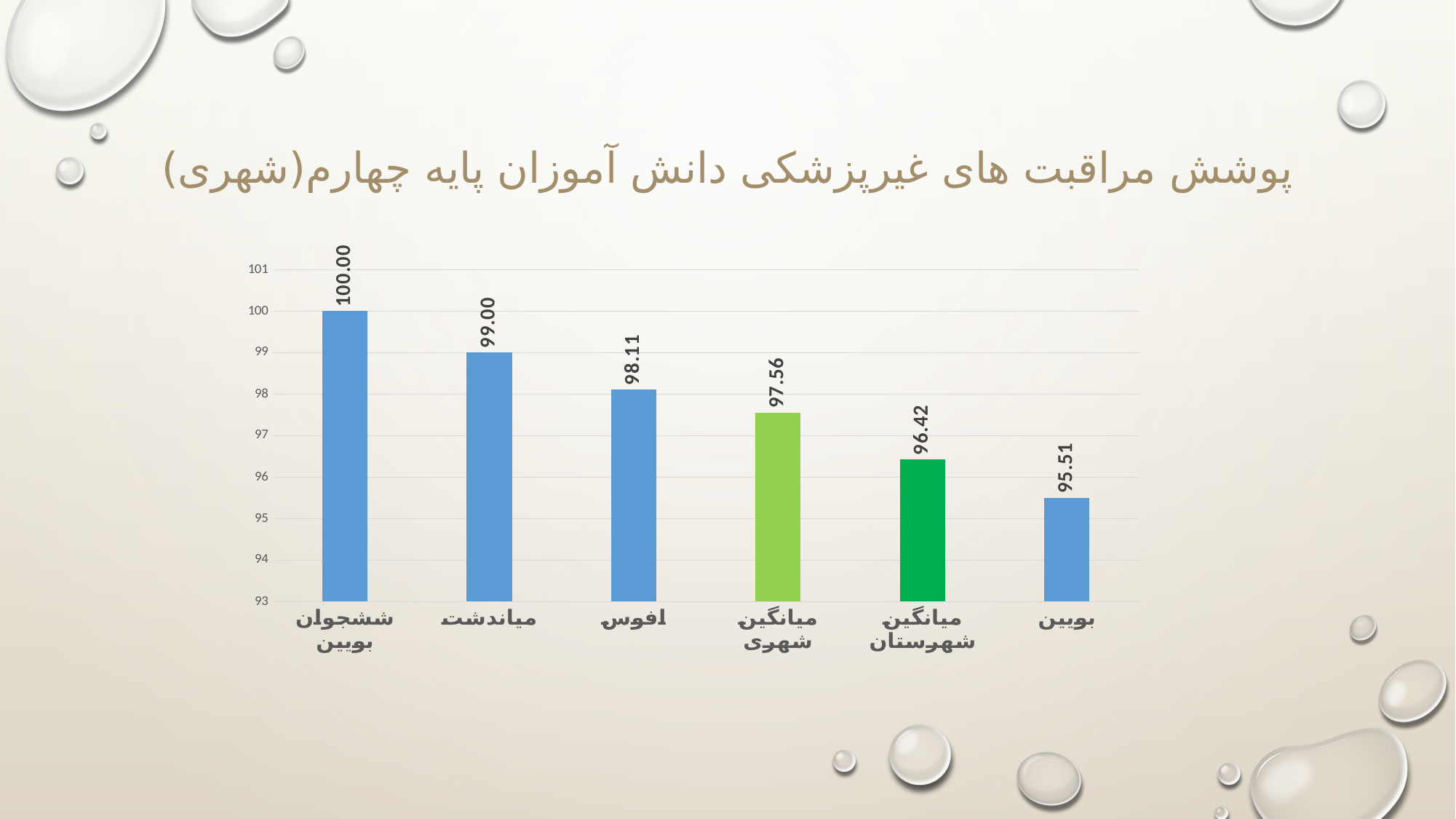

# پوشش مراقبت های غیرپزشکی دانش آموزان پایه چهارم(شهری)

### Chart

| Category | Average of درصد |
|---|---|
| ششجوان بویین | 100.0 |
| میاندشت | 99.0 |
| افوس | 98.11320755 |
| میانگین شهری | 97.56 |
| میانگین شهرستان | 96.42 |
| بویین | 95.50561798 |

### Chart

| Category |
|---|